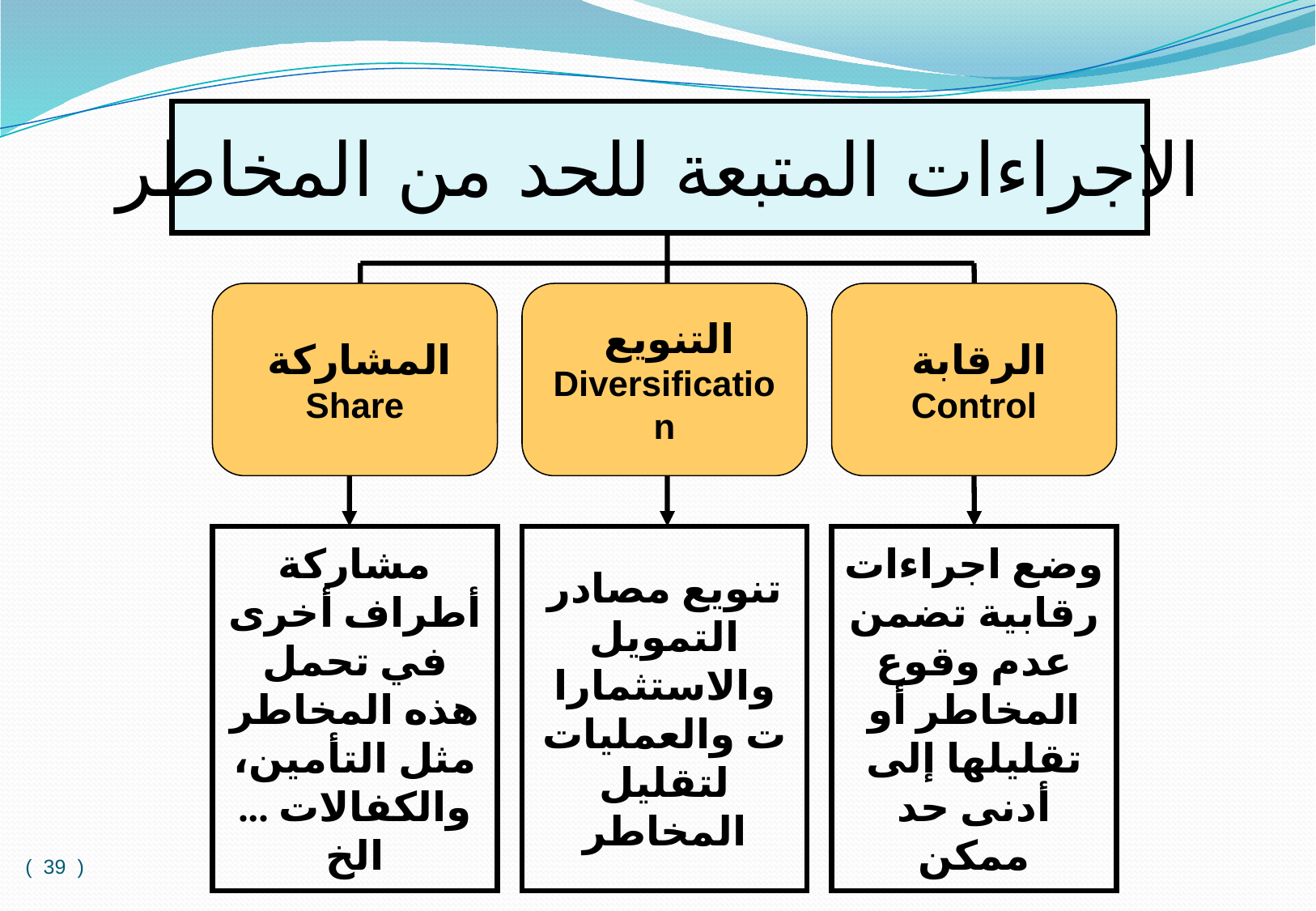

الاجراءات المتبعة للحد من المخاطر

المشاركة
Share
التنويع
Diversification
الرقابة
Control

مشاركة أطراف أخرى في تحمل هذه المخاطر مثل التأمين، والكفالات ... الخ
تنويع مصادر التمويل والاستثمارات والعمليات لتقليل المخاطر
وضع اجراءات رقابية تضمن عدم وقوع المخاطر أو تقليلها إلى أدنى حد ممكن
(  39  )